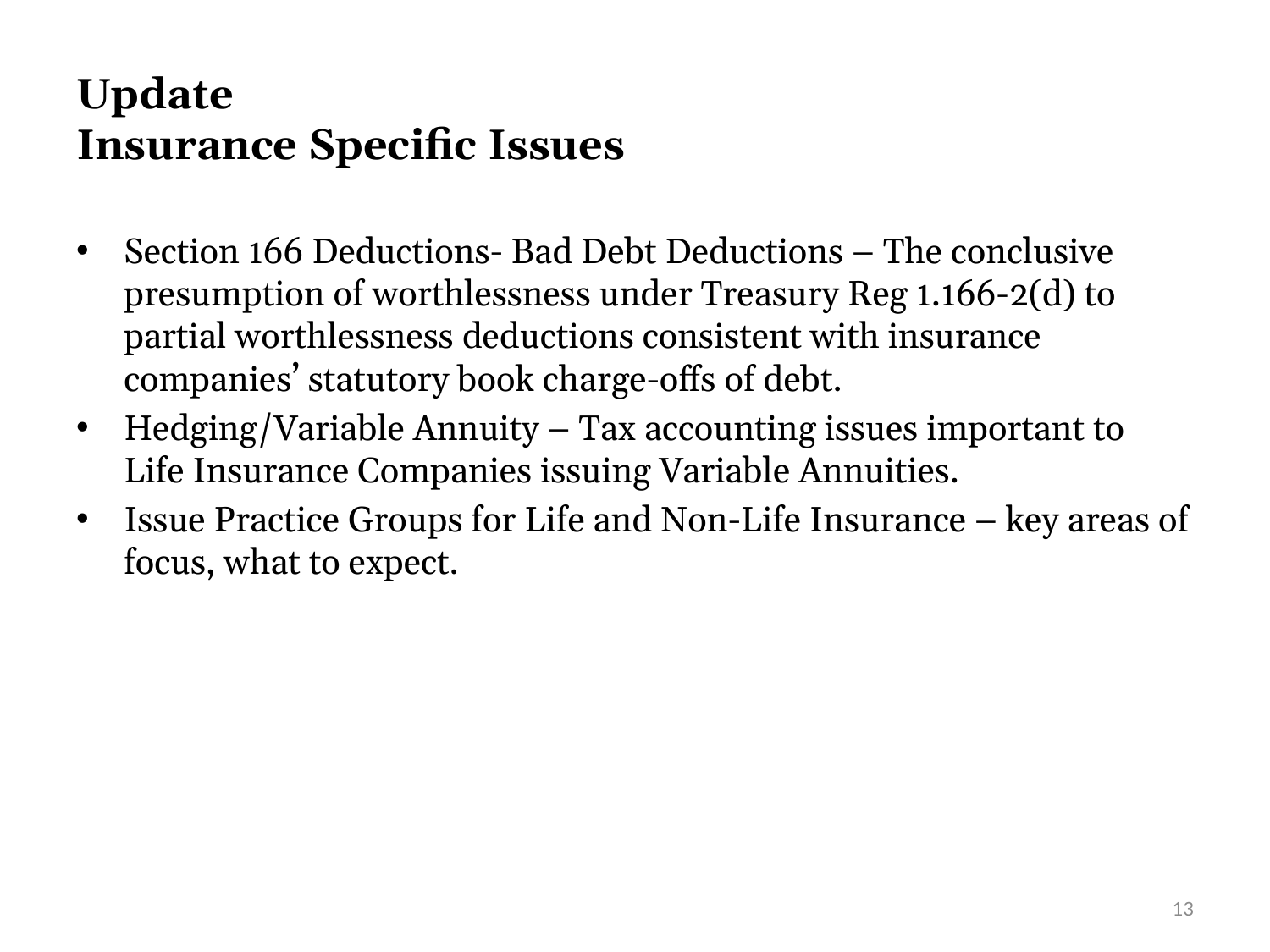

# Update Insurance Specific Issues
Section 166 Deductions- Bad Debt Deductions – The conclusive presumption of worthlessness under Treasury Reg 1.166-2(d) to partial worthlessness deductions consistent with insurance companies’ statutory book charge-offs of debt.
Hedging/Variable Annuity – Tax accounting issues important to Life Insurance Companies issuing Variable Annuities.
Issue Practice Groups for Life and Non-Life Insurance – key areas of focus, what to expect.

13